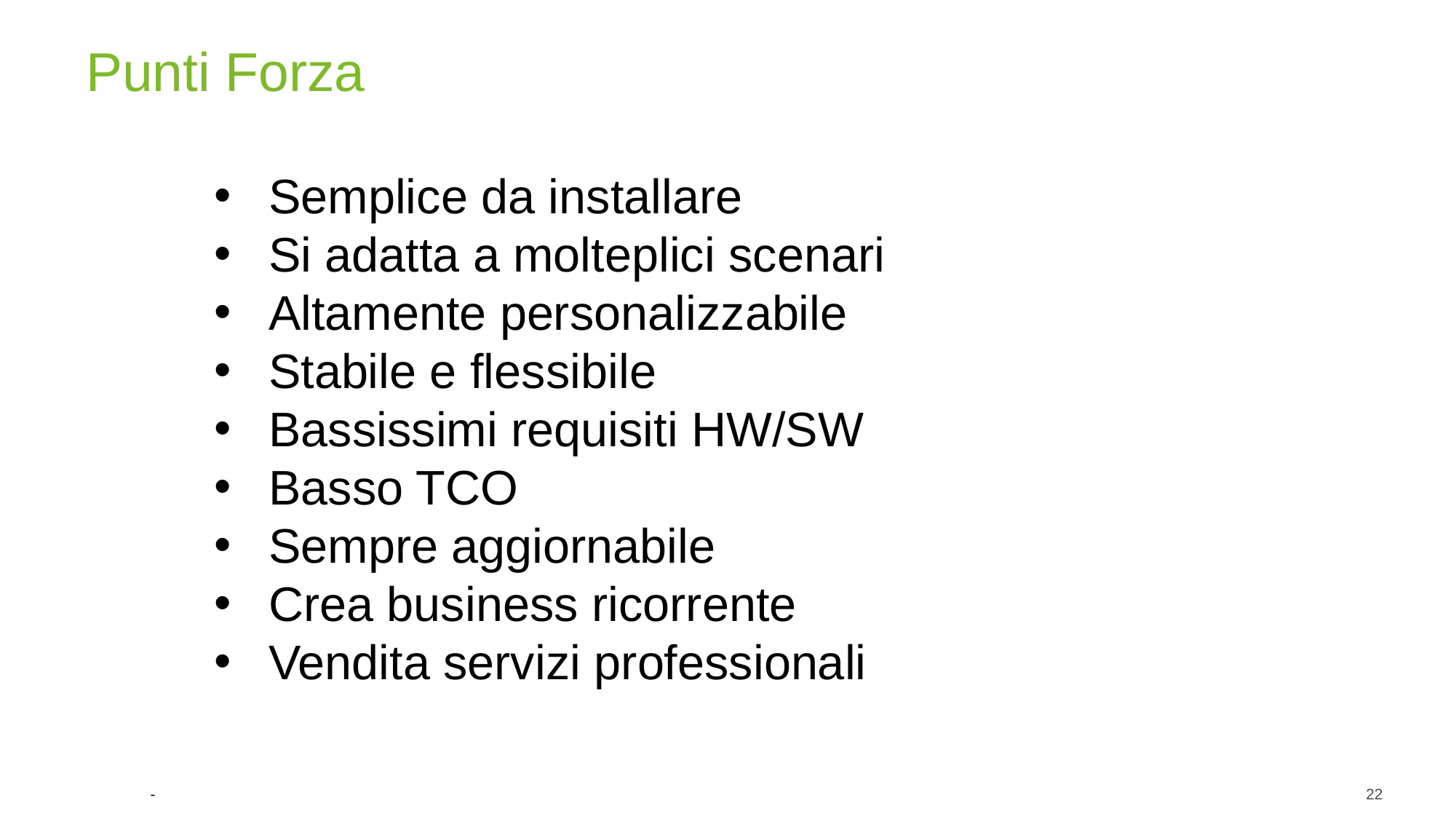

# Punti Forza
Semplice da installare
Si adatta a molteplici scenari
Altamente personalizzabile
Stabile e flessibile
Bassissimi requisiti HW/SW
Basso TCO
Sempre aggiornabile
Crea business ricorrente
Vendita servizi professionali

22